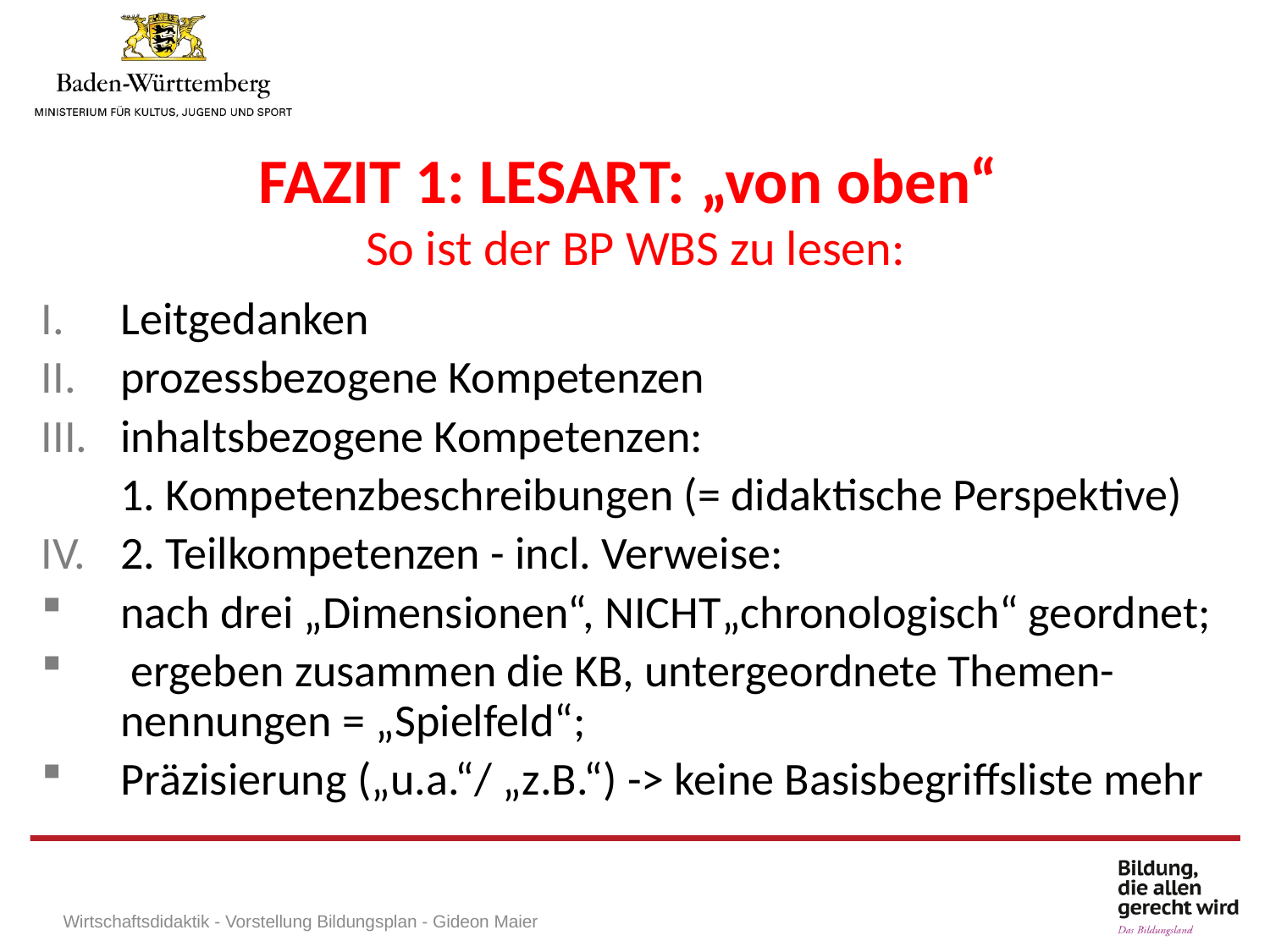

FAZIT 1: Lesart: „von oben“
So ist der BP WBS zu lesen:
Individuelle Förderung am GymnasiumW
Leitgedanken
prozessbezogene Kompetenzen
inhaltsbezogene Kompetenzen:
	1. Kompetenzbeschreibungen (= didaktische Perspektive)
2. Teilkompetenzen - incl. Verweise:
nach drei „Dimensionen“, NICHT„chronologisch“ geordnet;
 ergeben zusammen die KB, untergeordnete Themen-nennungen = „Spielfeld“;
Präzisierung („u.a.“/ „z.B.“) -> keine Basisbegriffsliste mehr
Wirtschaftsdidaktik - Vorstellung Bildungsplan - Gideon Maier